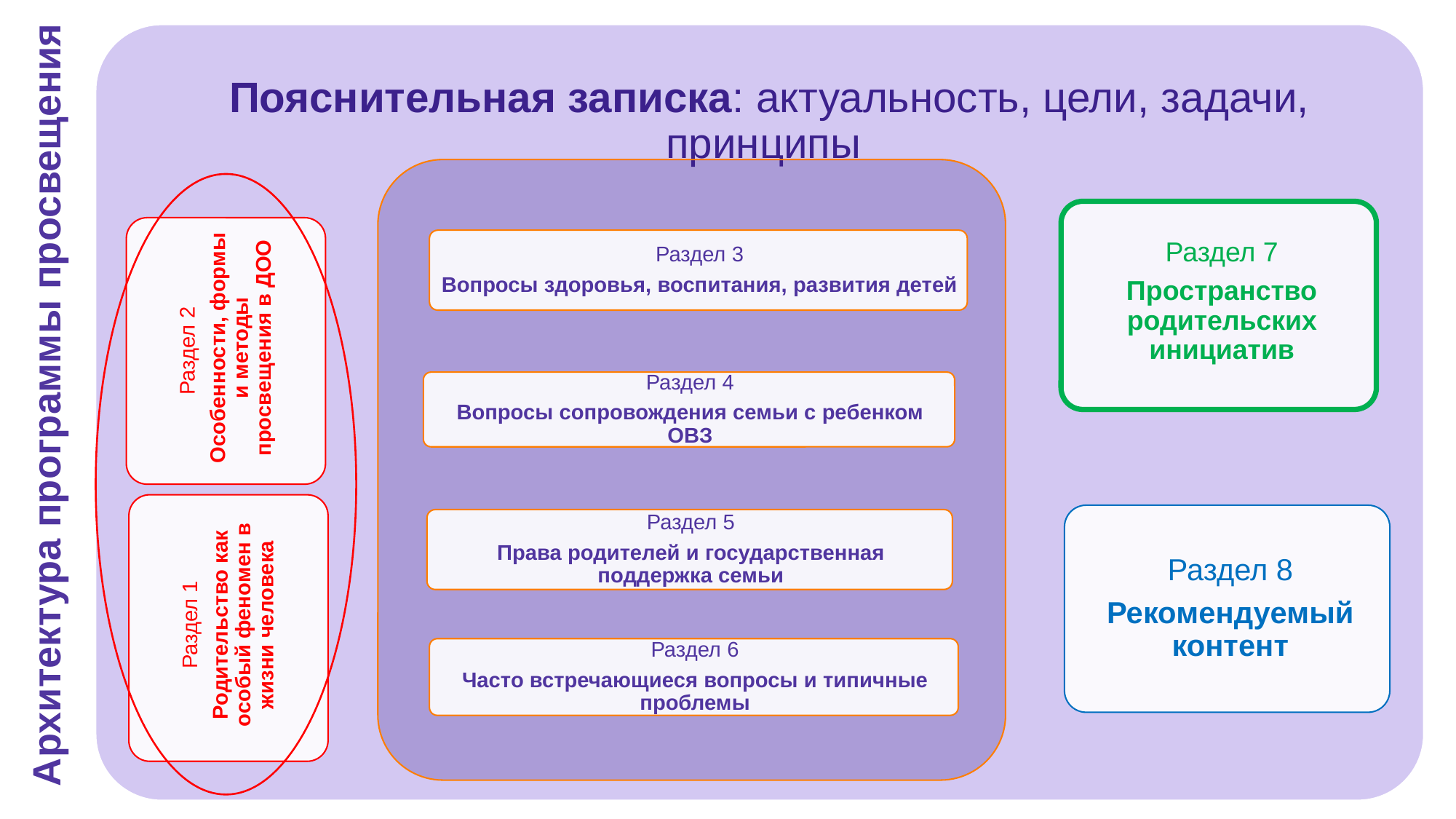

Пояснительная записка: актуальность, цели, задачи, принципы
Раздел 2
Особенности, формы и методы просвещения в ДОО
Раздел 1
Родительство как особый феномен в жизни человека

Раздел 3
Вопросы здоровья, воспитания, развития детей
Раздел 4
Вопросы сопровождения семьи с ребенком ОВЗ
Раздел 5
Права родителей и государственная поддержка семьи
Раздел 6
Часто встречающиеся вопросы и типичные проблемы

Раздел 7
Пространство родительских инициатив
Раздел 8
Рекомендуемый контент

# Архитектура программы просвещения